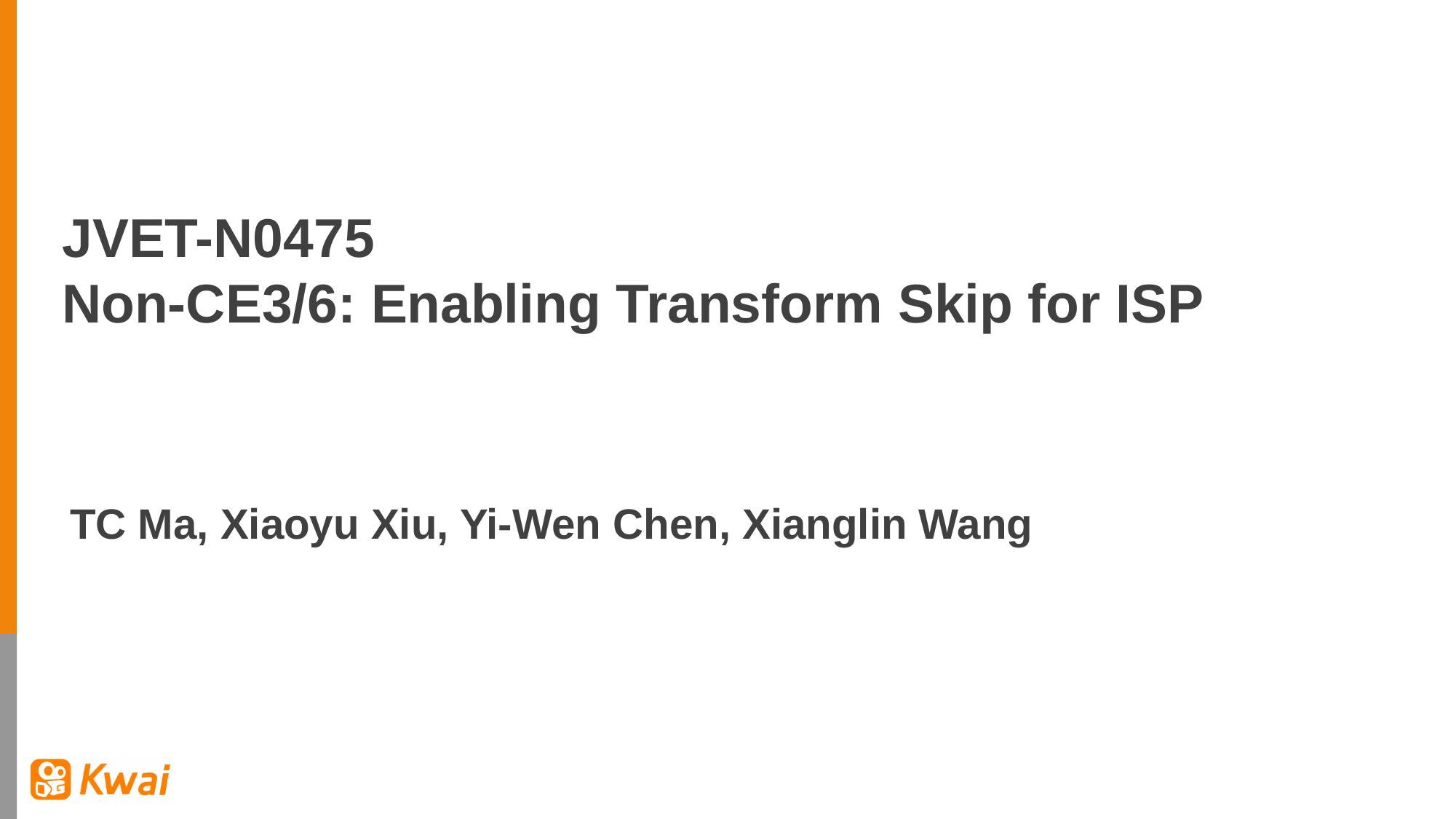

JVET-N0475
Non-CE3/6: Enabling Transform Skip for ISP
TC Ma, Xiaoyu Xiu, Yi-Wen Chen, Xianglin Wang